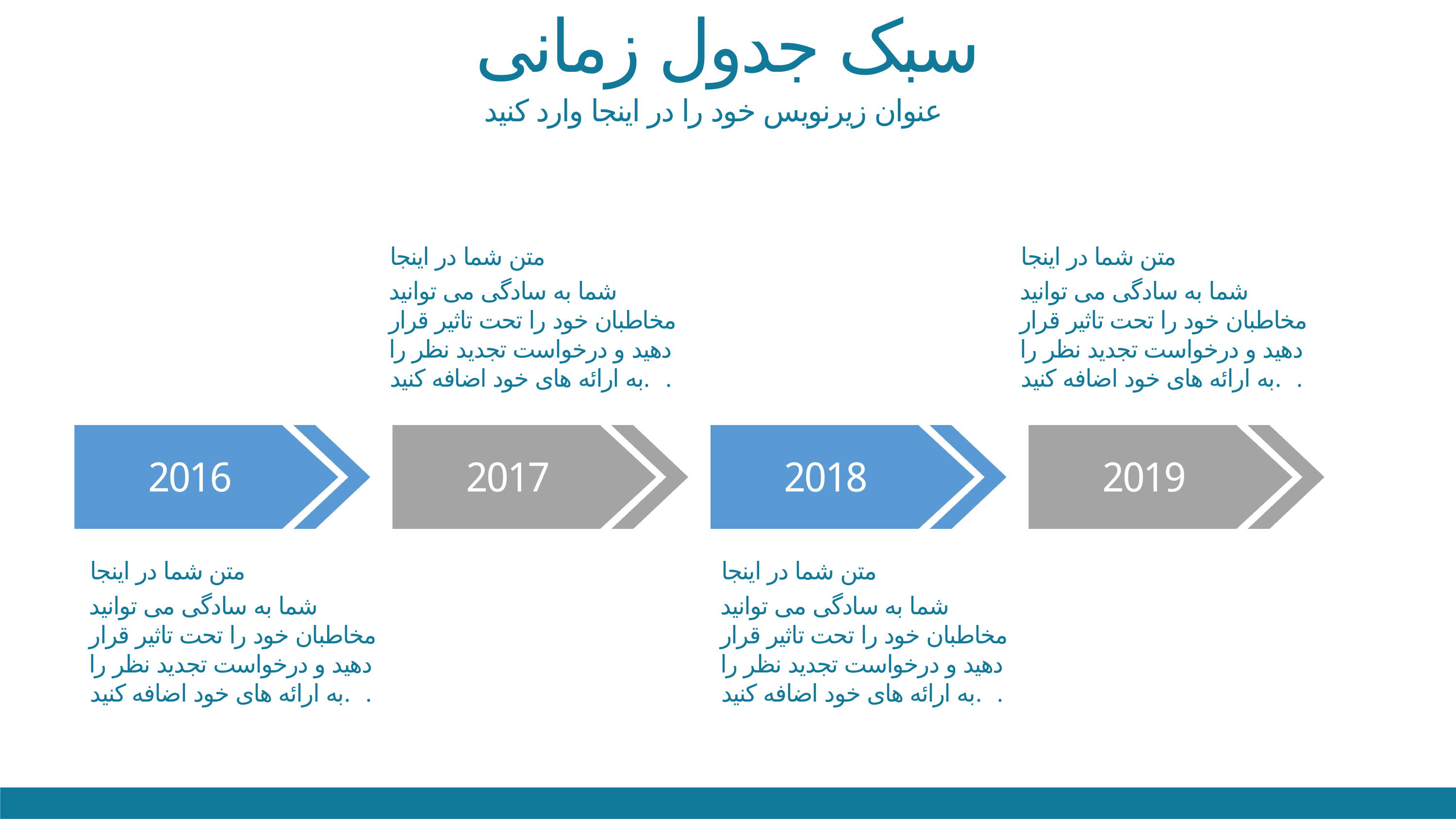

سبک جدول زمانی
عنوان زیرنویس خود را در اینجا وارد کنید
متن شما در اینجا

متن شما در اینجا

شما به سادگی می توانید مخاطبان خود را تحت تاثیر قرار دهید و درخواست تجدید نظر را به ارائه های خود اضافه کنید.   .

شما به سادگی می توانید مخاطبان خود را تحت تاثیر قرار دهید و درخواست تجدید نظر را به ارائه های خود اضافه کنید.   .

2016
2017
2018
2019
متن شما در اینجا

متن شما در اینجا

شما به سادگی می توانید مخاطبان خود را تحت تاثیر قرار دهید و درخواست تجدید نظر را به ارائه های خود اضافه کنید.   .

شما به سادگی می توانید مخاطبان خود را تحت تاثیر قرار دهید و درخواست تجدید نظر را به ارائه های خود اضافه کنید.   .